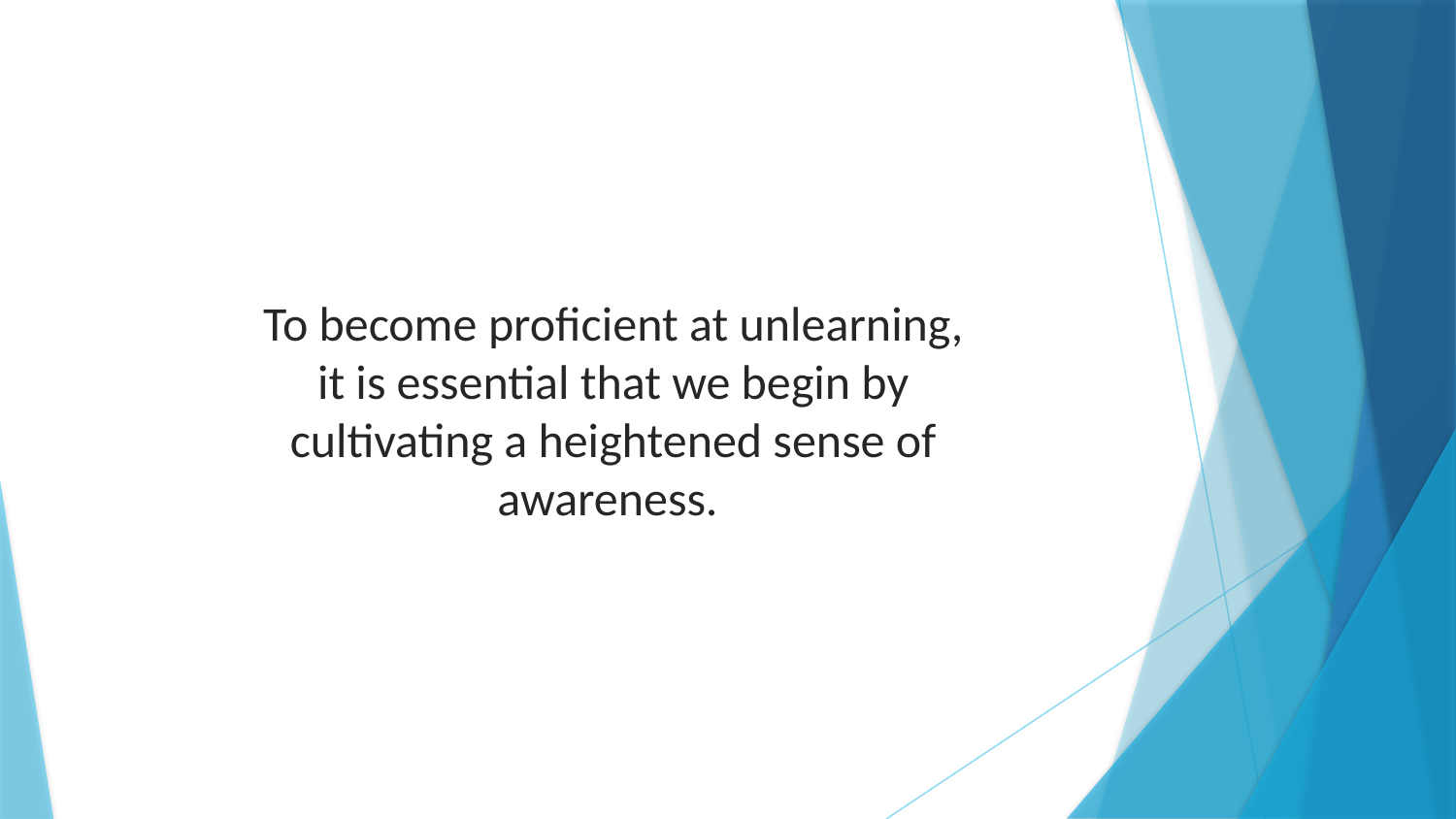

To become proficient at unlearning, it is essential that we begin by cultivating a heightened sense of awareness.